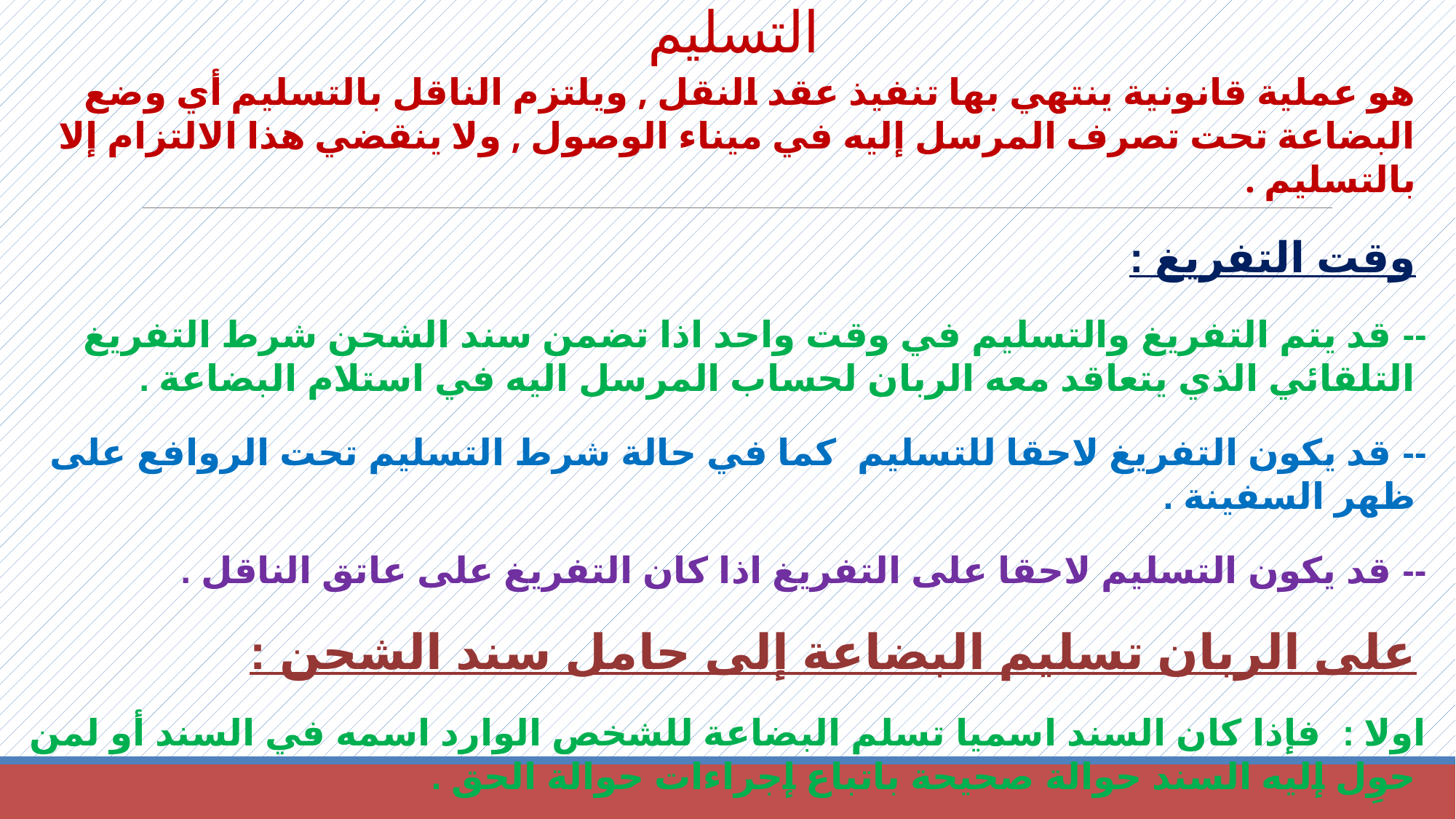

# التسليم
هو عملية قانونية ينتهي بها تنفيذ عقد النقل , ويلتزم الناقل بالتسليم أي وضع البضاعة تحت تصرف المرسل إليه في ميناء الوصول , ولا ينقضي هذا الالتزام إلا بالتسليم .
وقت التفريغ :
-- قد يتم التفريغ والتسليم في وقت واحد اذا تضمن سند الشحن شرط التفريغ التلقائي الذي يتعاقد معه الربان لحساب المرسل اليه في استلام البضاعة .
-- قد يكون التفريغ لاحقا للتسليم  كما في حالة شرط التسليم تحت الروافع على ظهر السفينة .
-- قد يكون التسليم لاحقا على التفريغ اذا كان التفريغ على عاتق الناقل .
 على الربان تسليم البضاعة إلى حامل سند الشحن :
اولا :  فإذا كان السند اسميا تسلم البضاعة للشخص الوارد اسمه في السند أو لمن حوِل إليه السند حوالة صحيحة باتباع إجراءات حوالة الحق .